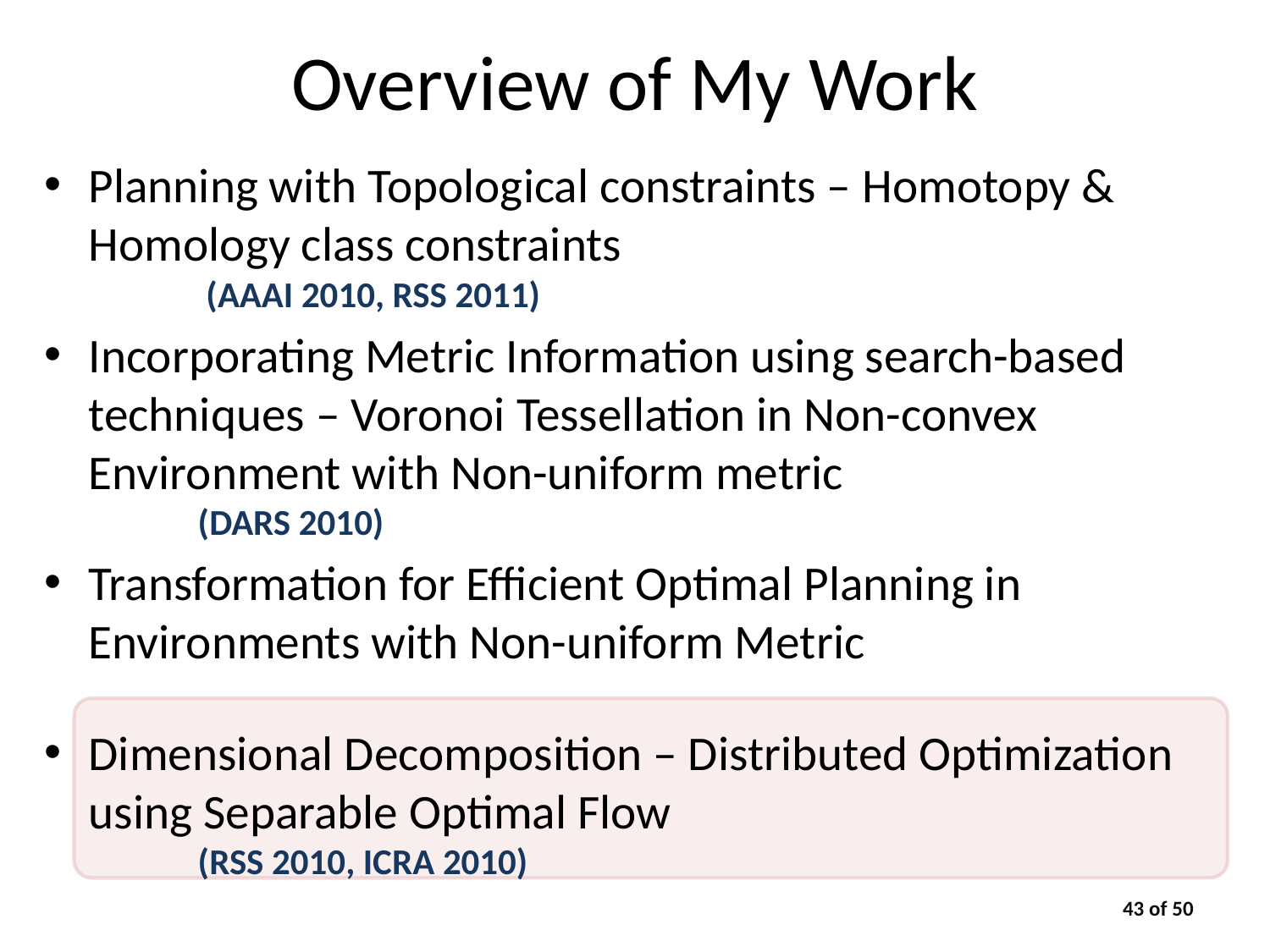

# Overview of My Work
Planning with Topological constraints – Homotopy & Homology class constraints
				 (AAAI 2010, RSS 2011)
Incorporating Metric Information using search-based techniques – Voronoi Tessellation in Non-convex Environment with Non-uniform metric
				(DARS 2010)
Transformation for Efficient Optimal Planning in Environments with Non-uniform Metric
Dimensional Decomposition – Distributed Optimization using Separable Optimal Flow
				(RSS 2010, ICRA 2010)

43 of 50